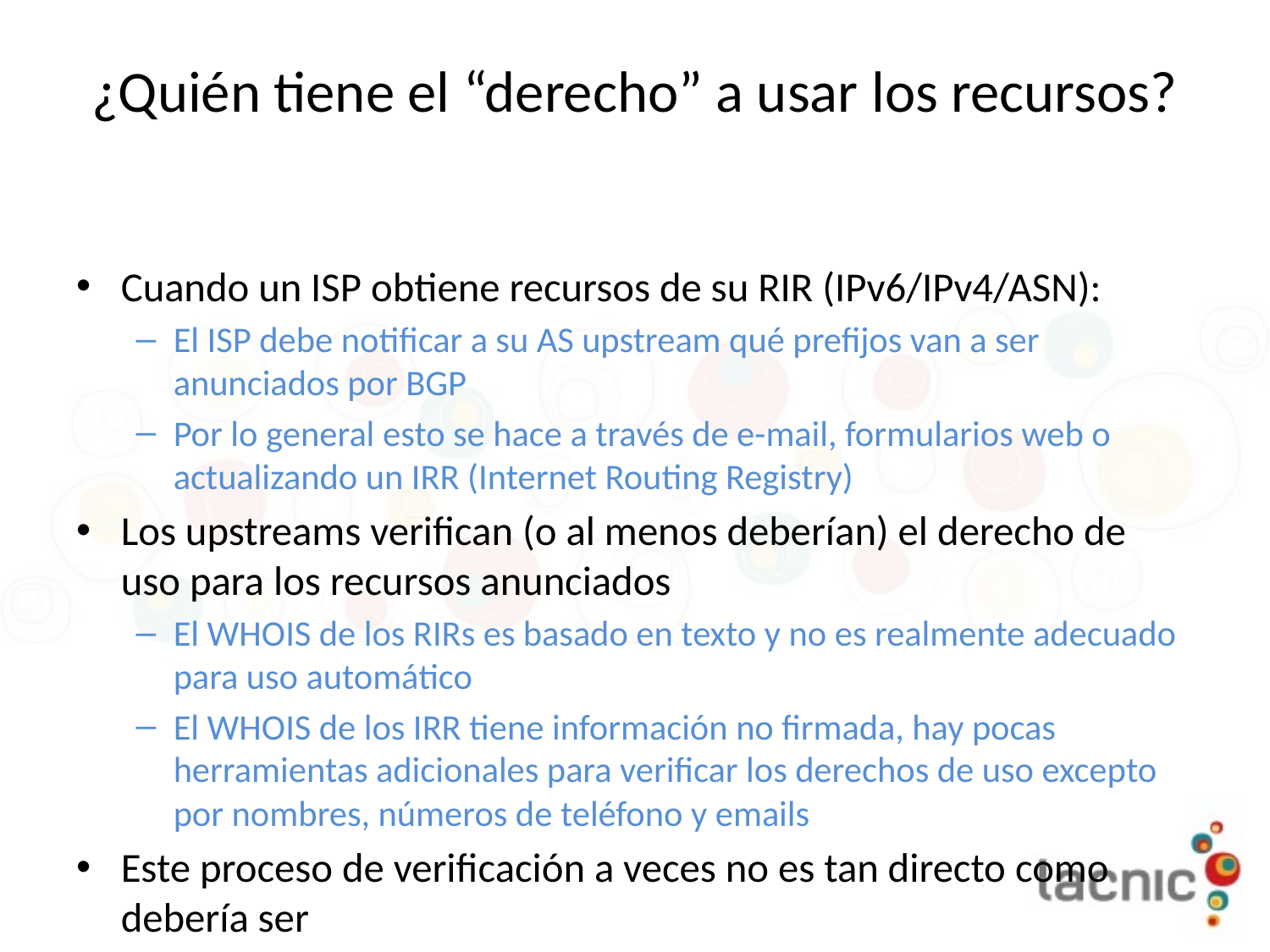

# ¿Quién tiene el “derecho” a usar los recursos?
Cuando un ISP obtiene recursos de su RIR (IPv6/IPv4/ASN):
El ISP debe notificar a su AS upstream qué prefijos van a ser anunciados por BGP
Por lo general esto se hace a través de e-mail, formularios web o actualizando un IRR (Internet Routing Registry)
Los upstreams verifican (o al menos deberían) el derecho de uso para los recursos anunciados
El WHOIS de los RIRs es basado en texto y no es realmente adecuado para uso automático
El WHOIS de los IRR tiene información no firmada, hay pocas herramientas adicionales para verificar los derechos de uso excepto por nombres, números de teléfono y emails
Este proceso de verificación a veces no es tan directo como debería ser